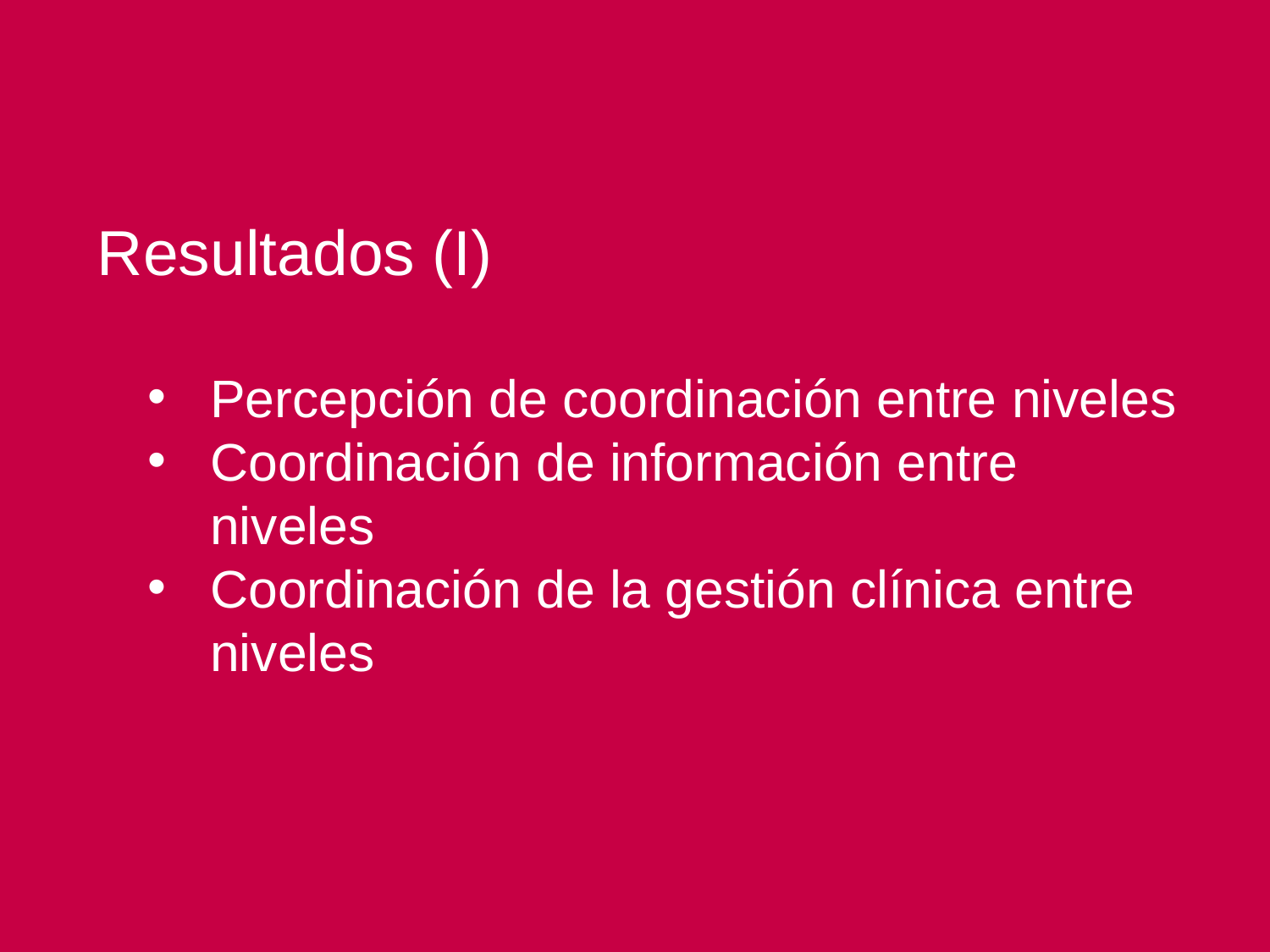

Resultados (I)

Percepción de coordinación entre niveles
Coordinación de información entre niveles
Coordinación de la gestión clínica entre niveles